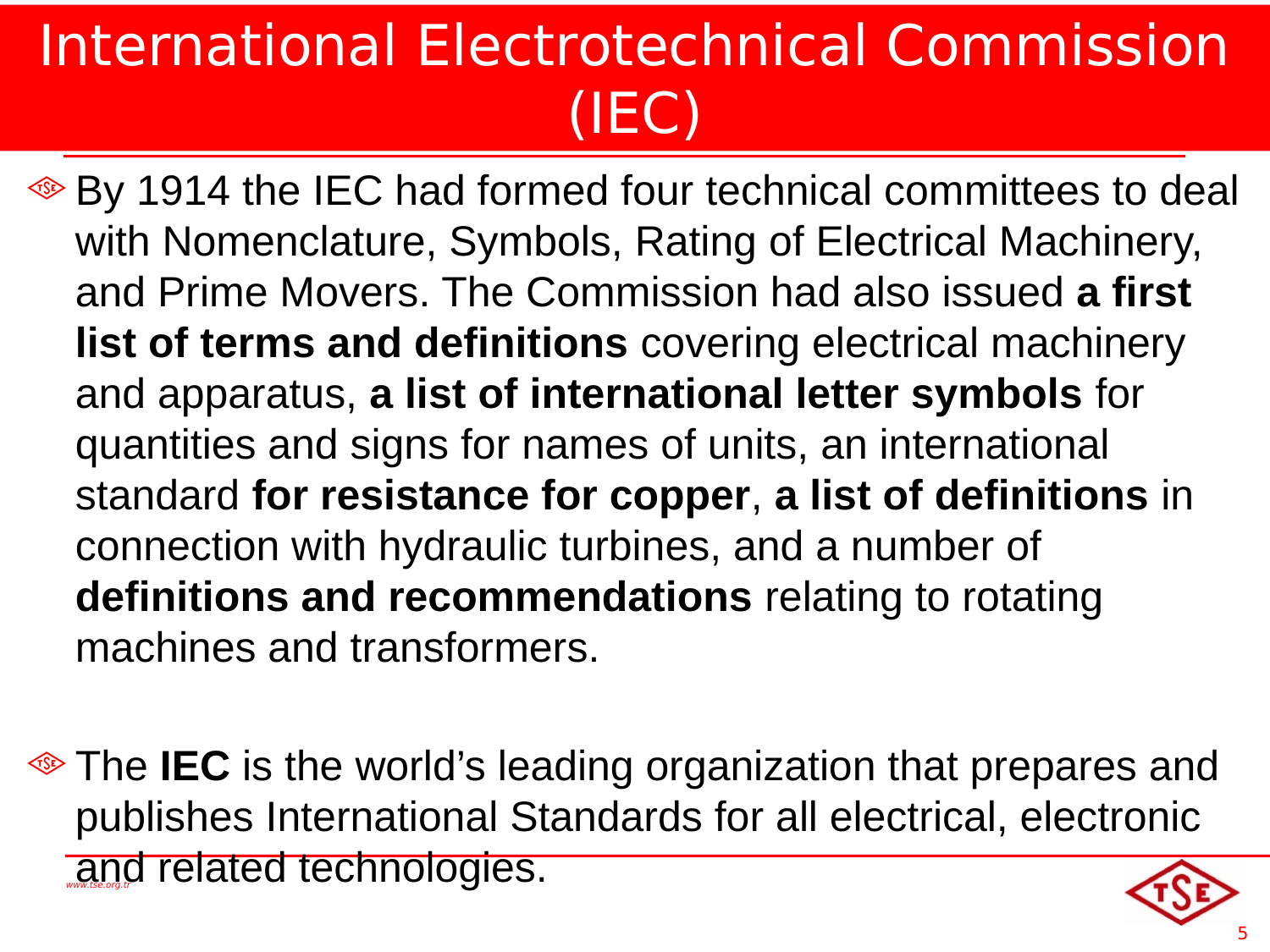

# International Electrotechnical Commission (IEC)
By 1914 the IEC had formed four technical committees to deal with Nomenclature, Symbols, Rating of Electrical Machinery, and Prime Movers. The Commission had also issued a first list of terms and definitions covering electrical machinery and apparatus, a list of international letter symbols for quantities and signs for names of units, an international standard for resistance for copper, a list of definitions in connection with hydraulic turbines, and a number of definitions and recommendations relating to rotating machines and transformers.

The IEC is the world’s leading organization that prepares and publishes International Standards for all electrical, electronic and related technologies.

www.tse.org.tr
5